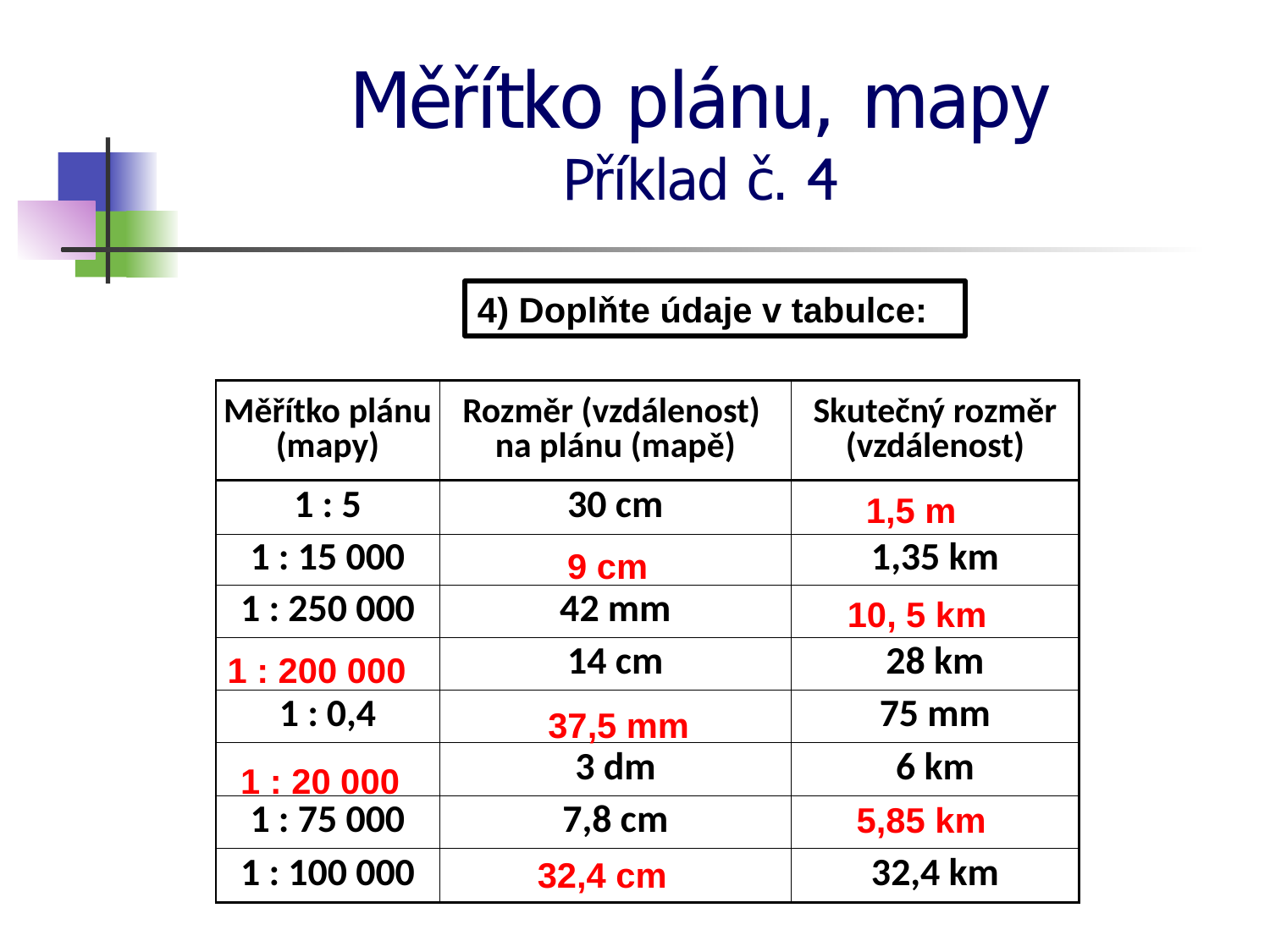

# Měřítko plánu, mapy Příklad č. 4
4) Doplňte údaje v tabulce:
| Měřítko plánu (mapy) | Rozměr (vzdálenost) na plánu (mapě) | Skutečný rozměr (vzdálenost) |
| --- | --- | --- |
| 1 : 5 | 30 cm |  |
| 1 : 15 000 |  | 1,35 km |
| 1 : 250 000 | 42 mm |  |
|  | 14 cm | 28 km |
| 1 : 0,4 |  | 75 mm |
|  | 3 dm | 6 km |
| 1 : 75 000 | 7,8 cm |  |
| 1 : 100 000 |  | 32,4 km |
1,5 m
9 cm
10, 5 km
1 : 200 000
37,5 mm
1 : 20 000
5,85 km
32,4 cm